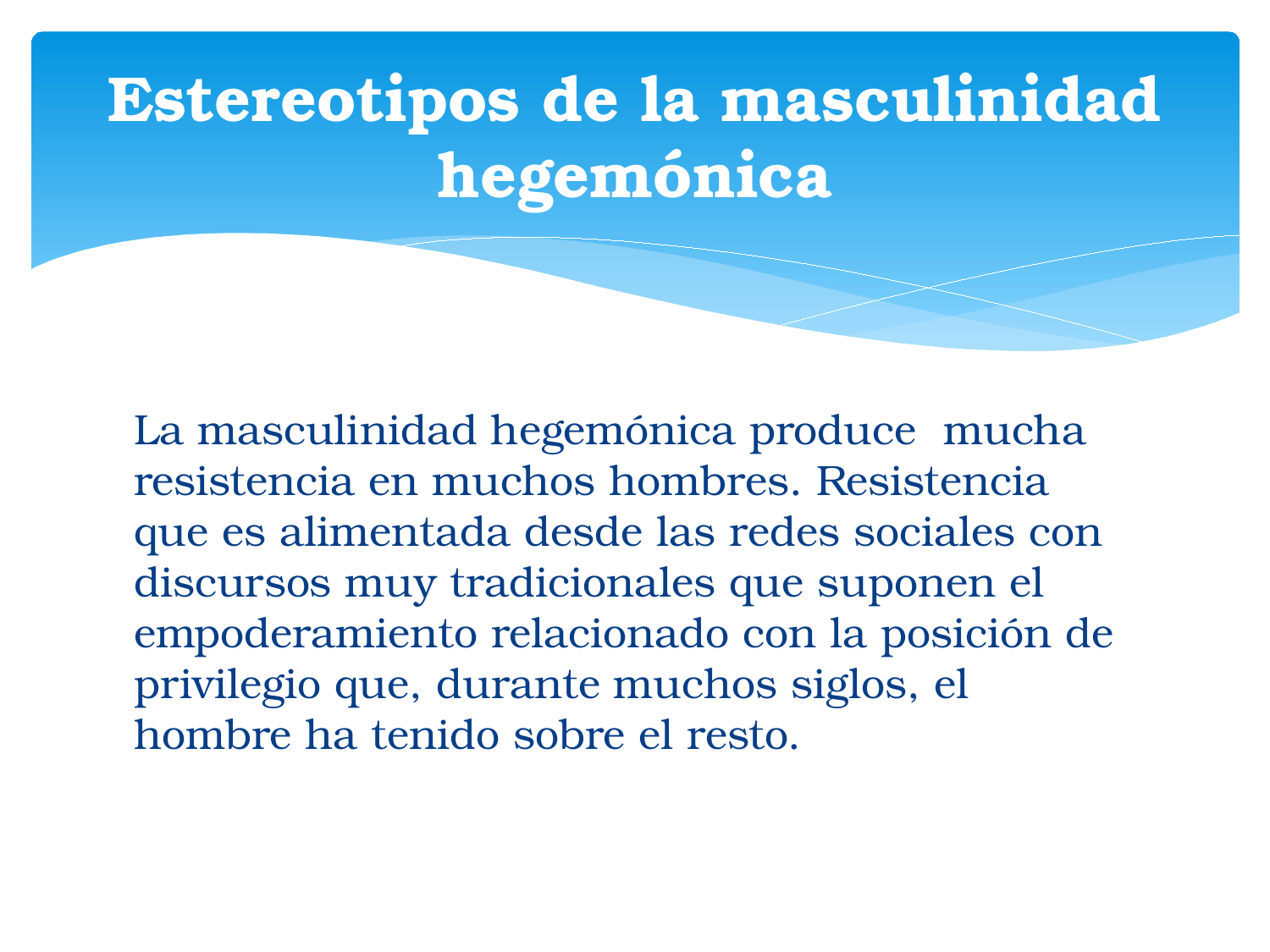

# Estereotipos de la masculinidad hegemónica
La masculinidad hegemónica produce  mucha resistencia en muchos hombres. Resistencia que es alimentada desde las redes sociales con discursos muy tradicionales que suponen el empoderamiento relacionado con la posición de privilegio que, durante muchos siglos, el hombre ha tenido sobre el resto.